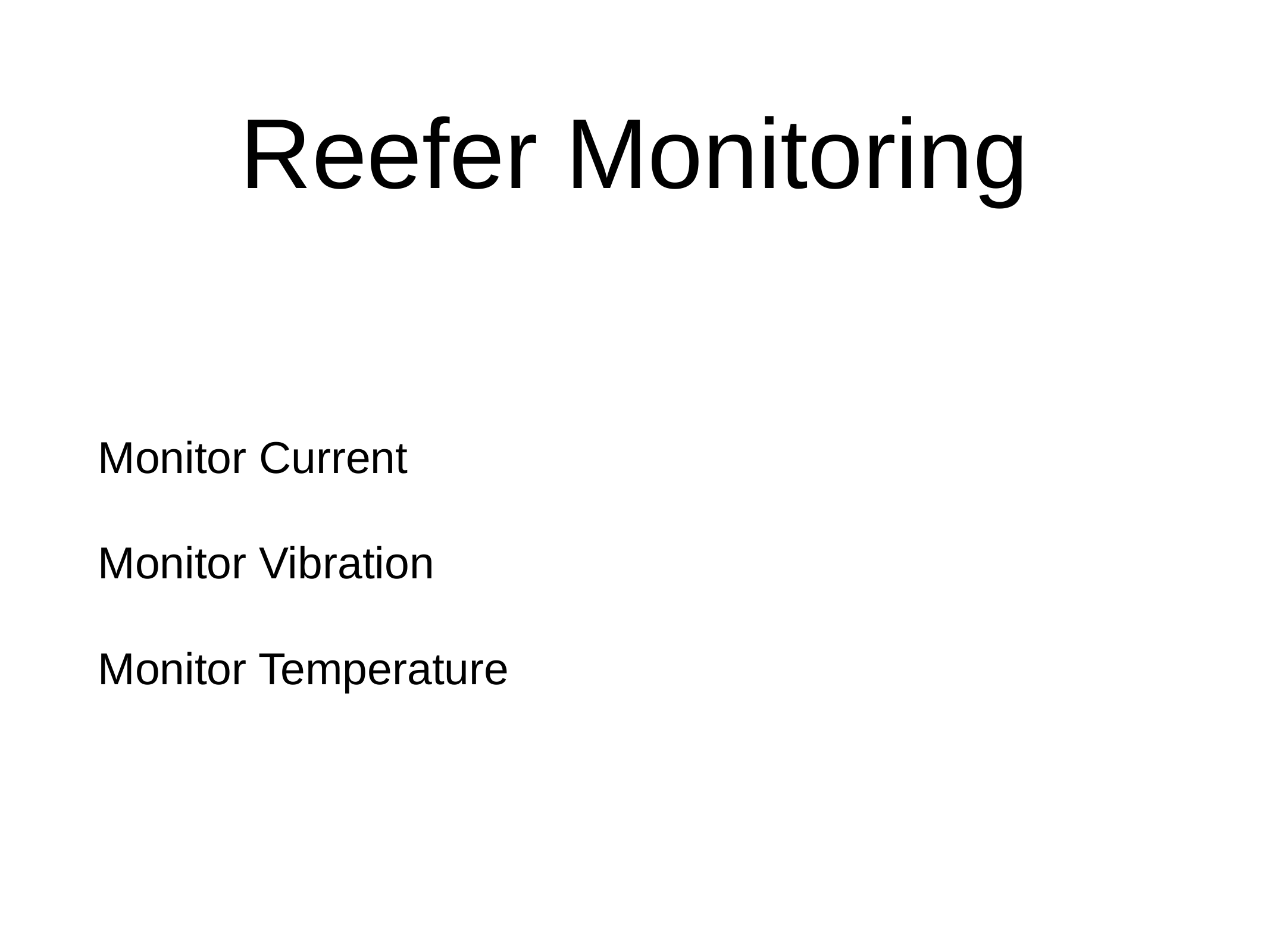

# Reefer Monitoring
Monitor Current
Monitor Vibration
Monitor Temperature